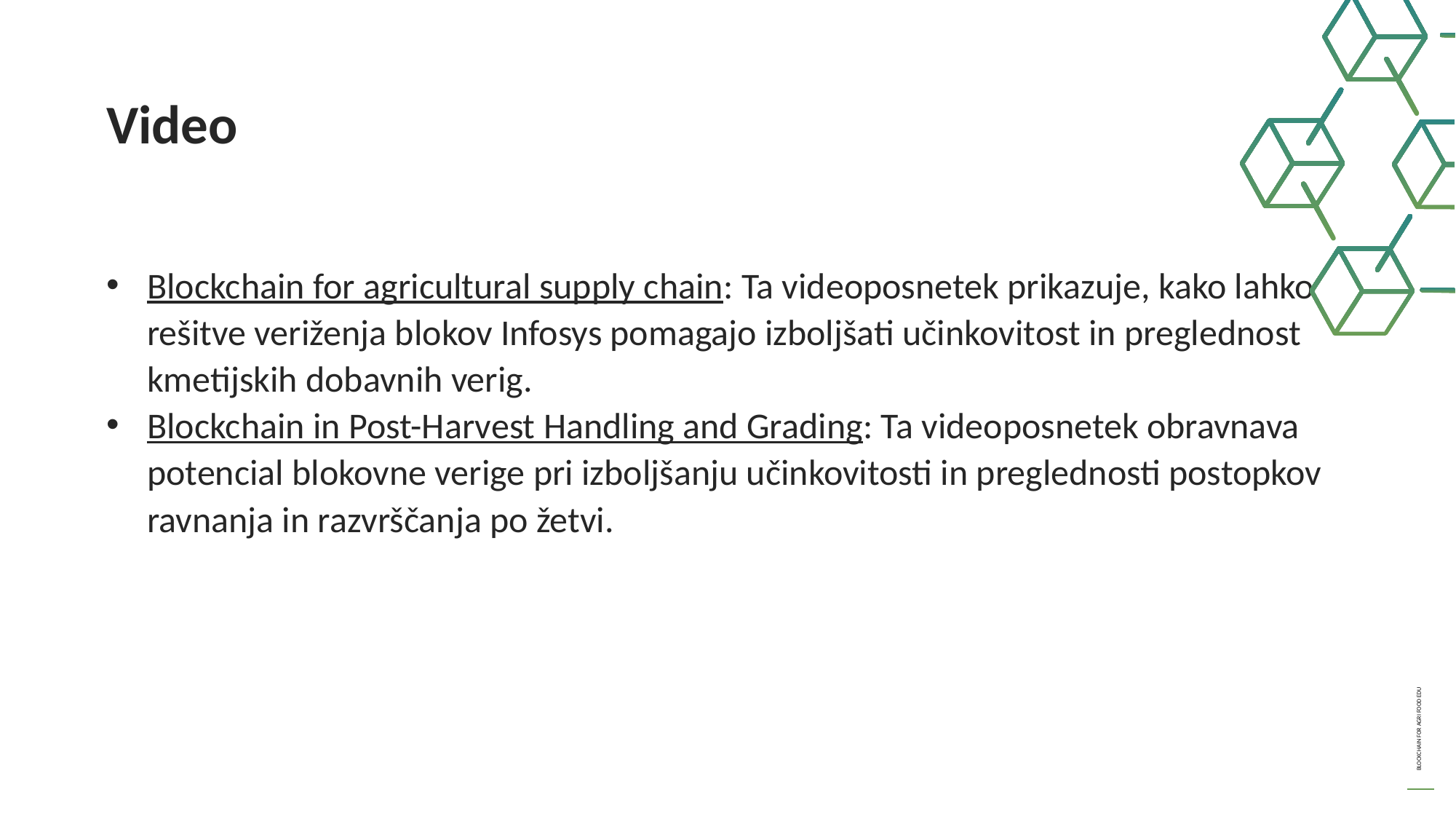

Video
Blockchain for agricultural supply chain: Ta videoposnetek prikazuje, kako lahko rešitve veriženja blokov Infosys pomagajo izboljšati učinkovitost in preglednost kmetijskih dobavnih verig.
Blockchain in Post-Harvest Handling and Grading: Ta videoposnetek obravnava potencial blokovne verige pri izboljšanju učinkovitosti in preglednosti postopkov ravnanja in razvrščanja po žetvi.